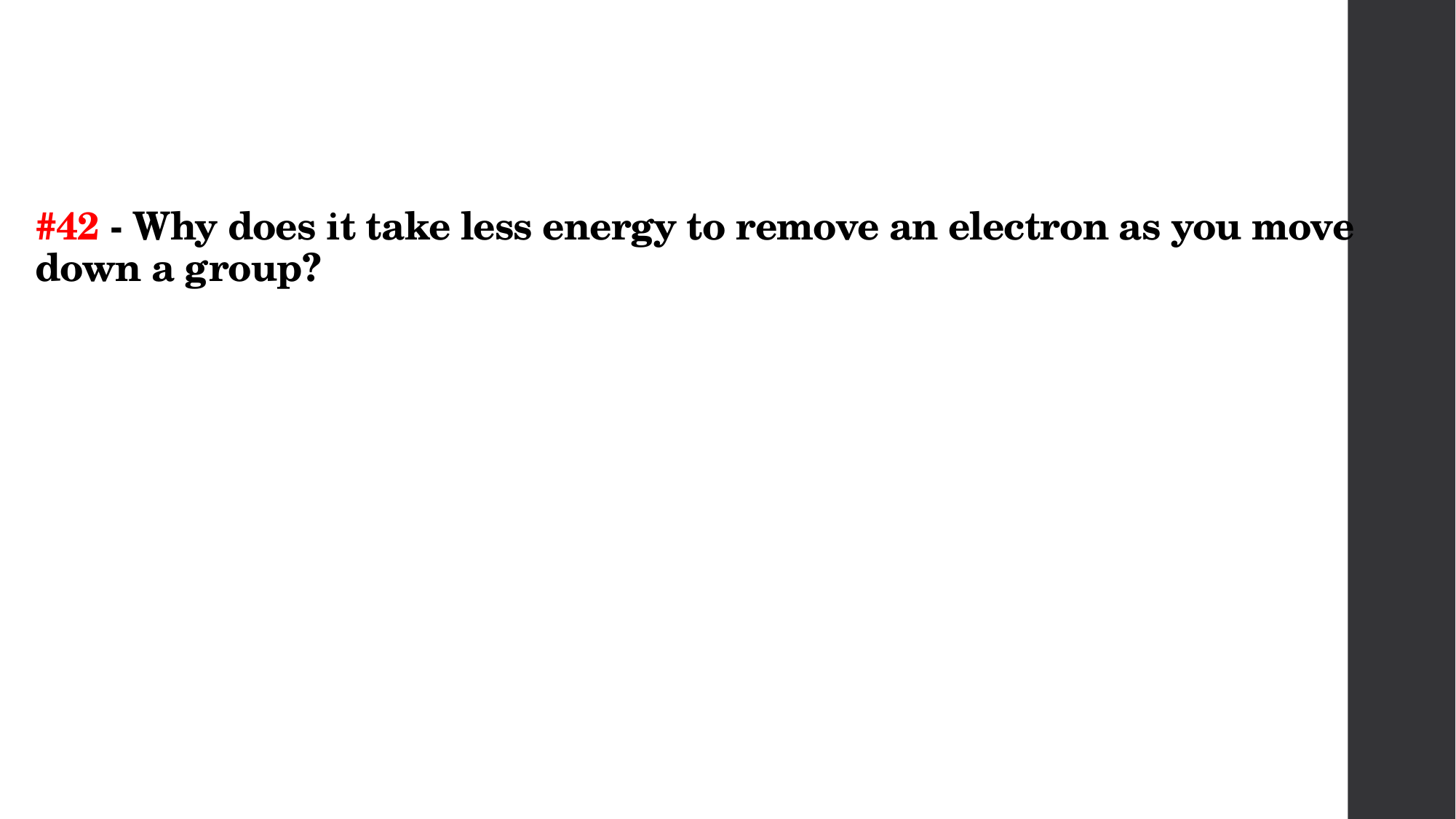

# #42 - Why does it take less energy to remove an electron as you move down a group?